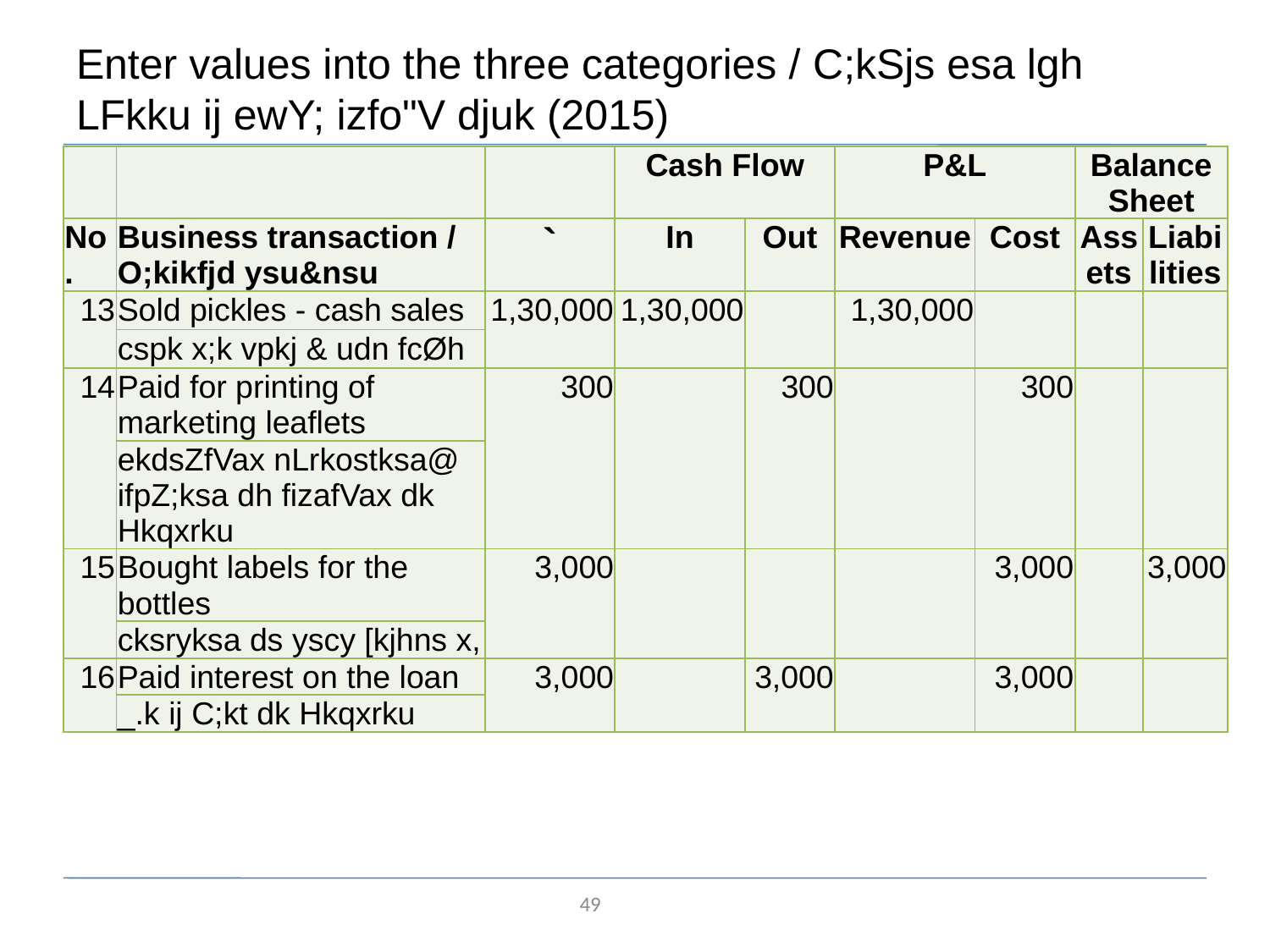

# Enter values into the three categories / C;kSjs esa lgh LFkku ij ewY; izfo"V djuk (2015)
|  |  |  | Cash Flow |  | P&L |  | Balance Sheet |  |
| --- | --- | --- | --- | --- | --- | --- | --- | --- |
| No. | Business transaction / O;kikfjd ysu&nsu | ` | In | Out | Revenue | Cost | Assets | Liabilities |
| 13 | Sold pickles - cash sales | 1,30,000 | 1,30,000 |  | 1,30,000 |  |  |  |
|  | cspk x;k vpkj & udn fcØh |  |  |  |  |  |  |  |
| 14 | Paid for printing of marketing leaflets | 300 |  | 300 |  | 300 |  |  |
|  | ekdsZfVax nLrkostksa@ ifpZ;ksa dh fizafVax dk Hkqxrku |  |  |  |  |  |  |  |
| 15 | Bought labels for the bottles | 3,000 |  |  |  | 3,000 |  | 3,000 |
|  | cksryksa ds yscy [kjhns x, |  |  |  |  |  |  |  |
| 16 | Paid interest on the loan | 3,000 |  | 3,000 |  | 3,000 |  |  |
|  | \_.k ij C;kt dk Hkqxrku |  |  |  |  |  |  |  |
49